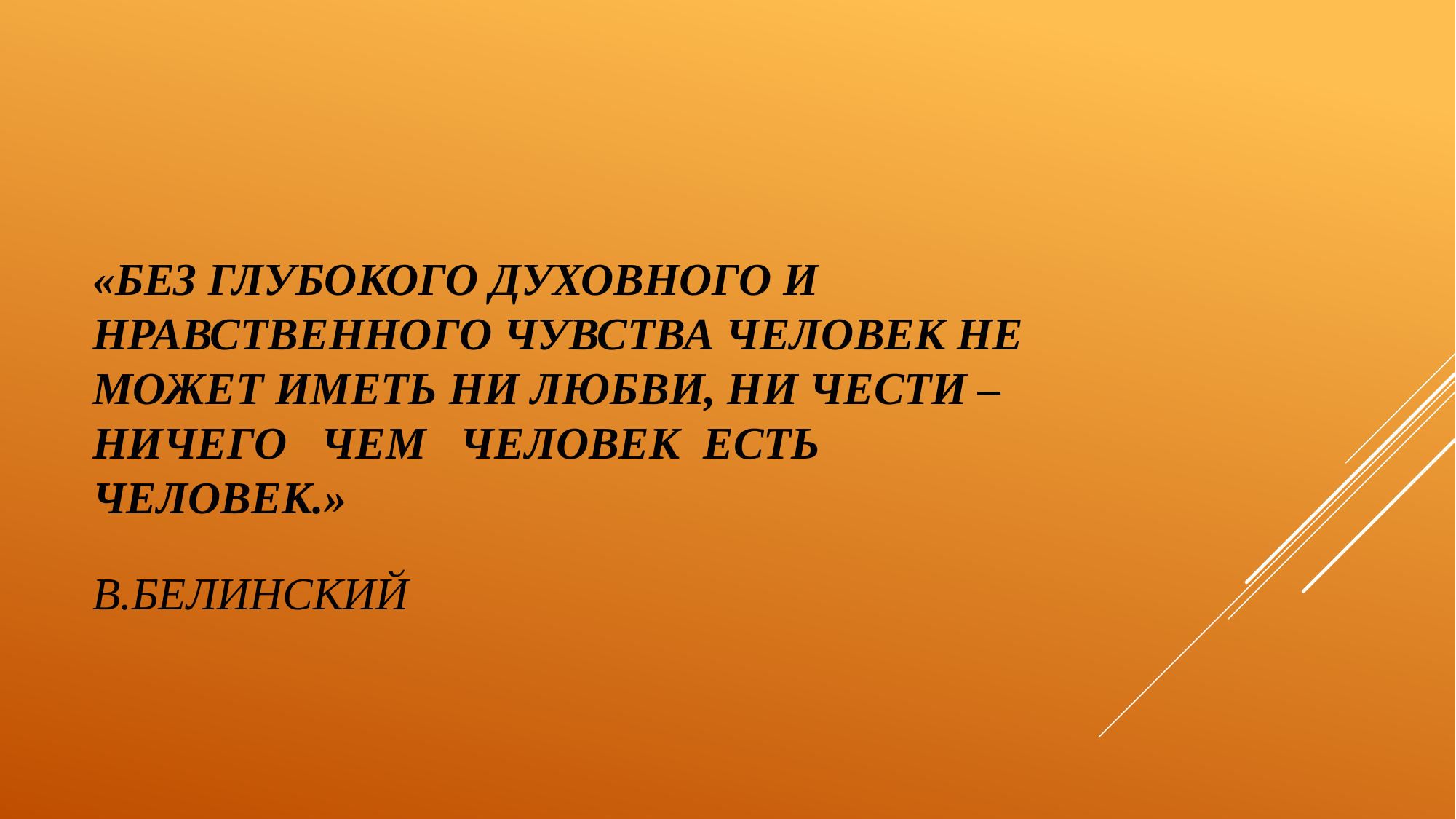

# «Без глубокого духовного и нравственного чувства человек не может иметь ни любви, ни чести – ничего   чем   человек  есть  человек.» В.Белинский